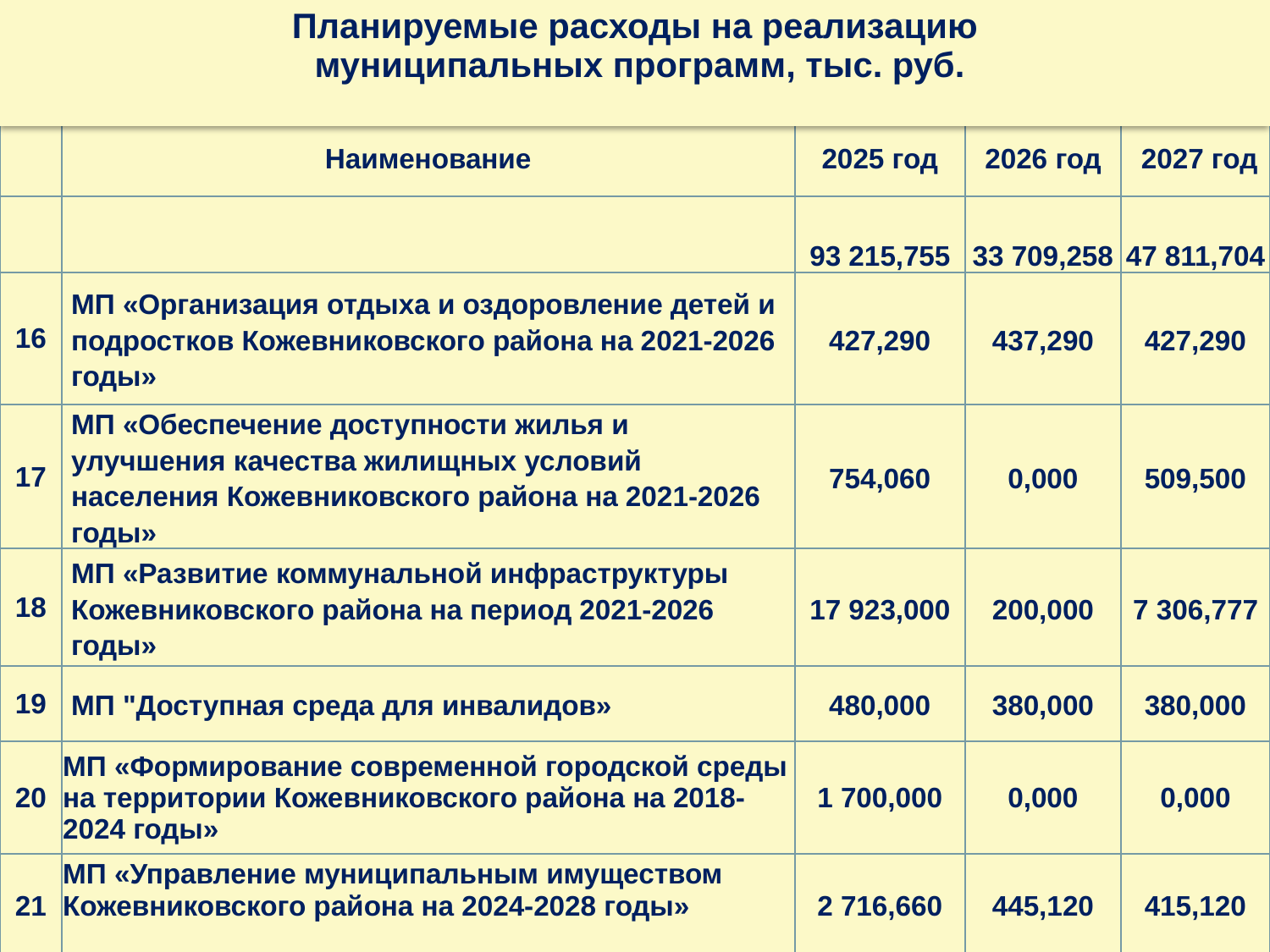

Планируемые расходы на реализацию
 муниципальных программ, тыс. руб.
|  | Наименование | 2025 год | 2026 год | 2027 год |
| --- | --- | --- | --- | --- |
|  |  | 93 215,755 | 33 709,258 | 47 811,704 |
| 16 | МП «Организация отдыха и оздоровление детей и подростков Кожевниковского района на 2021-2026 годы» | 427,290 | 437,290 | 427,290 |
| 17 | МП «Обеспечение доступности жилья и улучшения качества жилищных условий населения Кожевниковского района на 2021-2026 годы» | 754,060 | 0,000 | 509,500 |
| 18 | МП «Развитие коммунальной инфраструктуры Кожевниковского района на период 2021-2026 годы» | 17 923,000 | 200,000 | 7 306,777 |
| 19 | МП "Доступная среда для инвалидов» | 480,000 | 380,000 | 380,000 |
| 20 | МП «Формирование современной городской среды на территории Кожевниковского района на 2018-2024 годы» | 1 700,000 | 0,000 | 0,000 |
| 21 | МП «Управление муниципальным имуществом Кожевниковского района на 2024-2028 годы» | 2 716,660 | 445,120 | 415,120 |